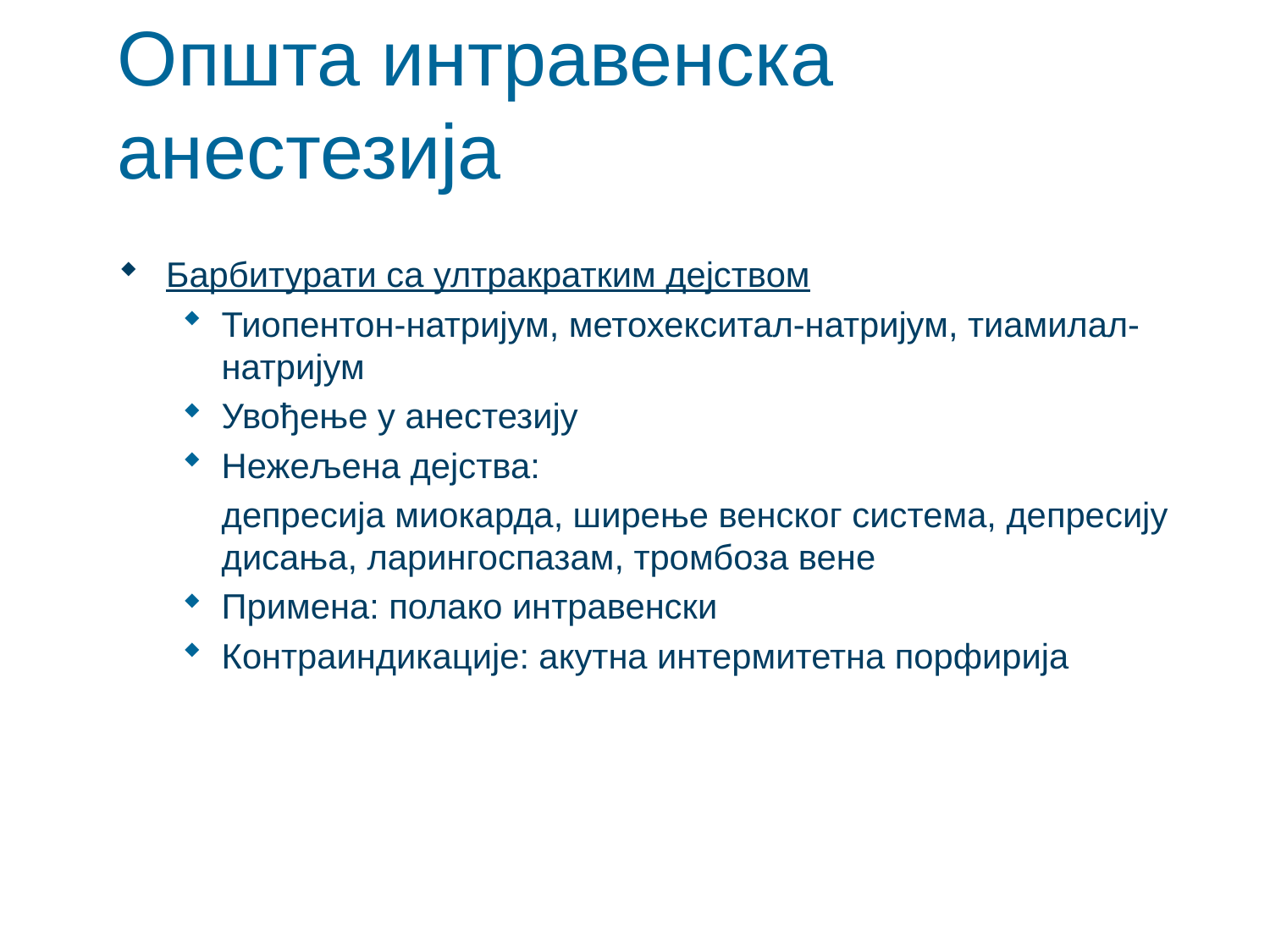

# Општа интравенска анестезија
Барбитурати са ултракратким дејством
Тиопентон-натријум, метохекситал-натријум, тиамилал-натријум
Увођење у анестезију
Нежељена дејства:
	депресија миокарда, ширење венског система, депресију дисања, ларингоспазам, тромбоза вене
Примена: полако интравенски
Контраиндикације: акутна интермитетна порфирија